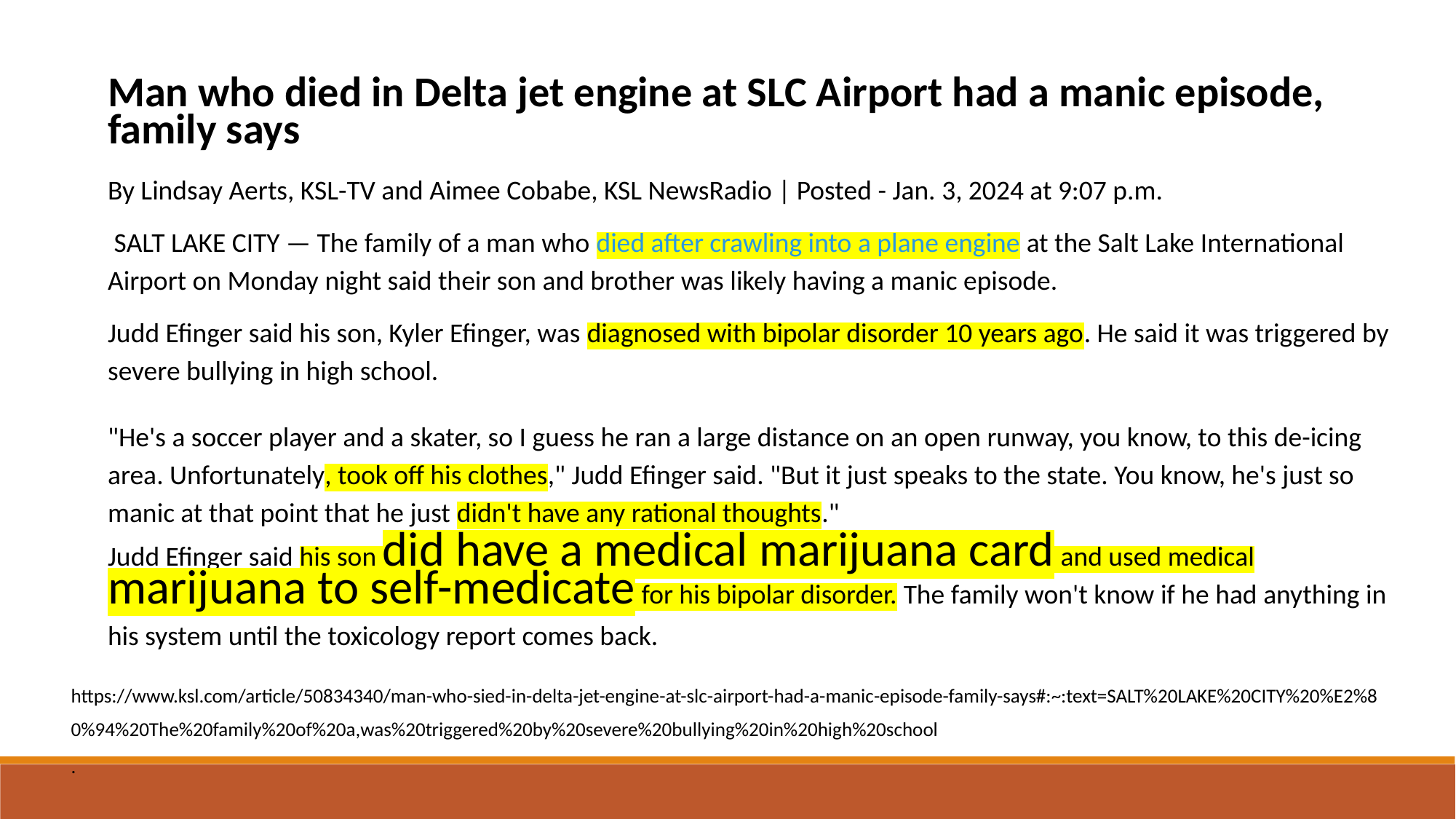

Man who died in Delta jet engine at SLC Airport had a manic episode, family says
By Lindsay Aerts, KSL-TV and Aimee Cobabe, KSL NewsRadio | Posted - Jan. 3, 2024 at 9:07 p.m.
 SALT LAKE CITY — The family of a man who died after crawling into a plane engine at the Salt Lake International Airport on Monday night said their son and brother was likely having a manic episode.
Judd Efinger said his son, Kyler Efinger, was diagnosed with bipolar disorder 10 years ago. He said it was triggered by severe bullying in high school.
"He's a soccer player and a skater, so I guess he ran a large distance on an open runway, you know, to this de-icing area. Unfortunately, took off his clothes," Judd Efinger said. "But it just speaks to the state. You know, he's just so manic at that point that he just didn't have any rational thoughts."
Judd Efinger said his son did have a medical marijuana card and used medical marijuana to self-medicate for his bipolar disorder. The family won't know if he had anything in his system until the toxicology report comes back.
https://www.ksl.com/article/50834340/man-who-sied-in-delta-jet-engine-at-slc-airport-had-a-manic-episode-family-says#:~:text=SALT%20LAKE%20CITY%20%E2%80%94%20The%20family%20of%20a,was%20triggered%20by%20severe%20bullying%20in%20high%20school.